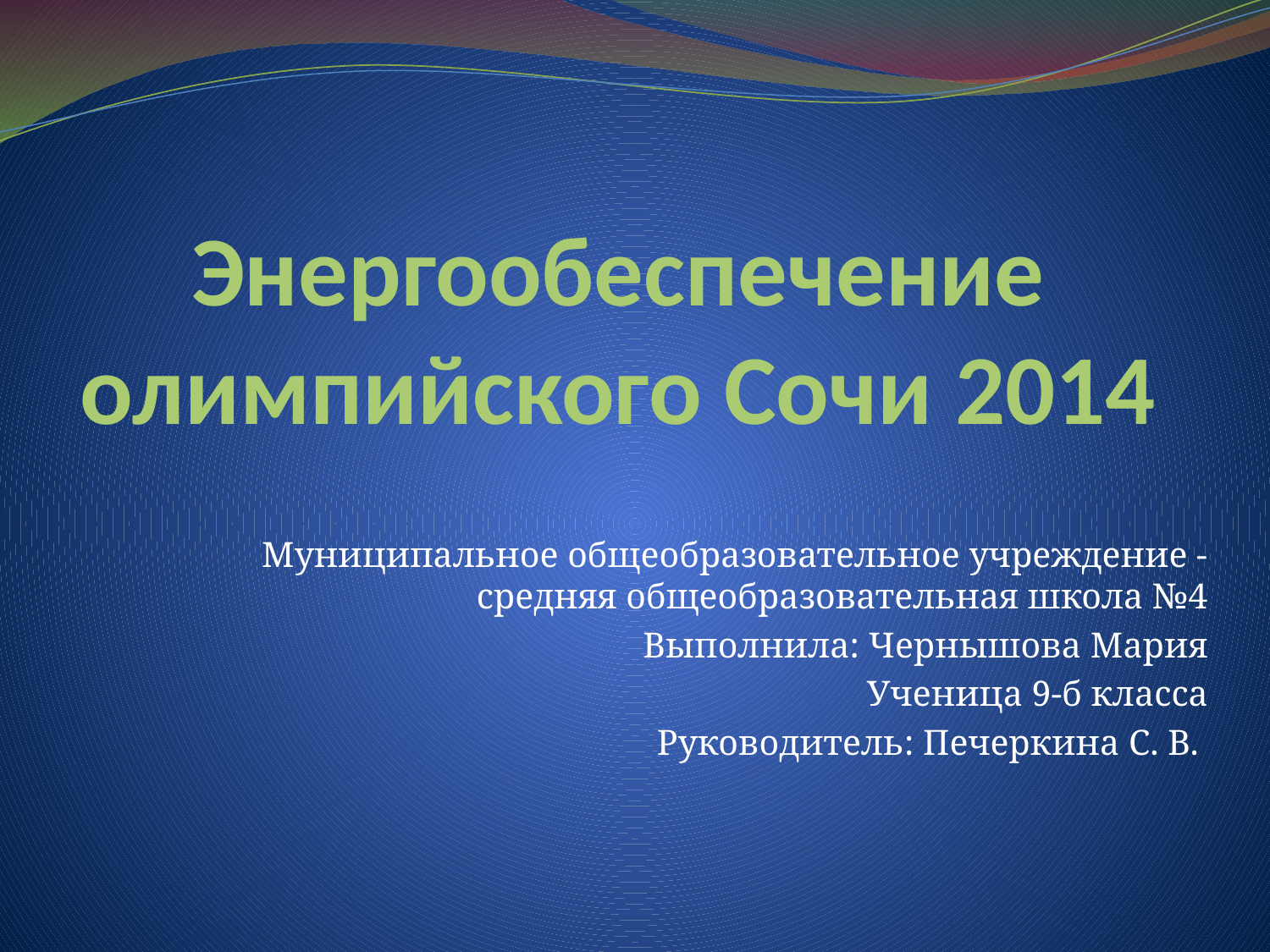

# Энергообеспечение олимпийского Сочи 2014
Муниципальное общеобразовательное учреждение - средняя общеобразовательная школа №4
Выполнила: Чернышова Мария
Ученица 9-б класса
Руководитель: Печеркина С. В.